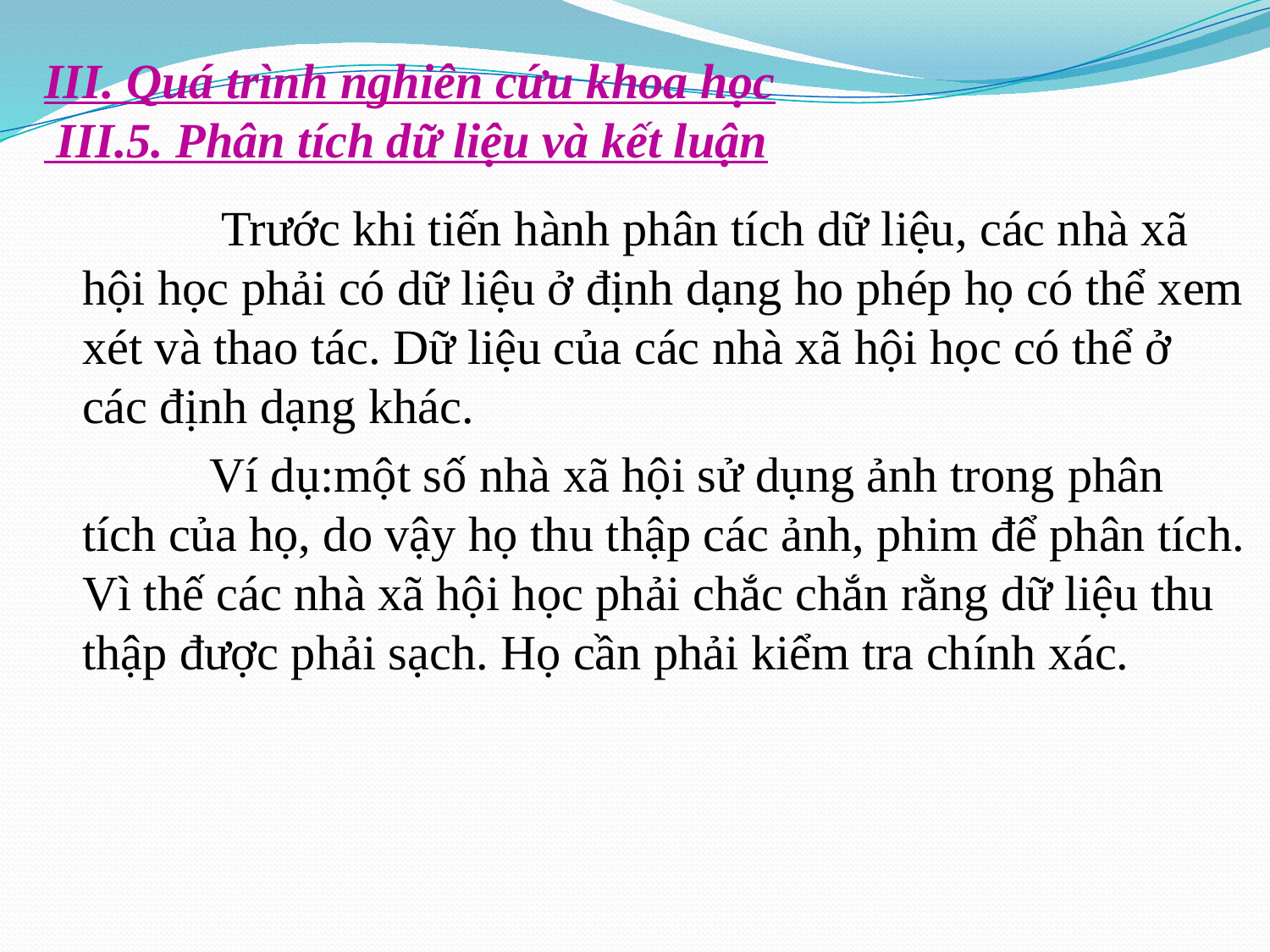

III. Quá trình nghiên cứu khoa học
 III.5. Phân tích dữ liệu và kết luận

  		 Trước khi tiến hành phân tích dữ liệu, các nhà xã hội học phải có dữ liệu ở định dạng ho phép họ có thể xem xét và thao tác. Dữ liệu của các nhà xã hội học có thể ở các định dạng khác.
    	Ví dụ:một số nhà xã hội sử dụng ảnh trong phân tích của họ, do vậy họ thu thập các ảnh, phim để phân tích. Vì thế các nhà xã hội học phải chắc chắn rằng dữ liệu thu thập được phải sạch. Họ cần phải kiểm tra chính xác.